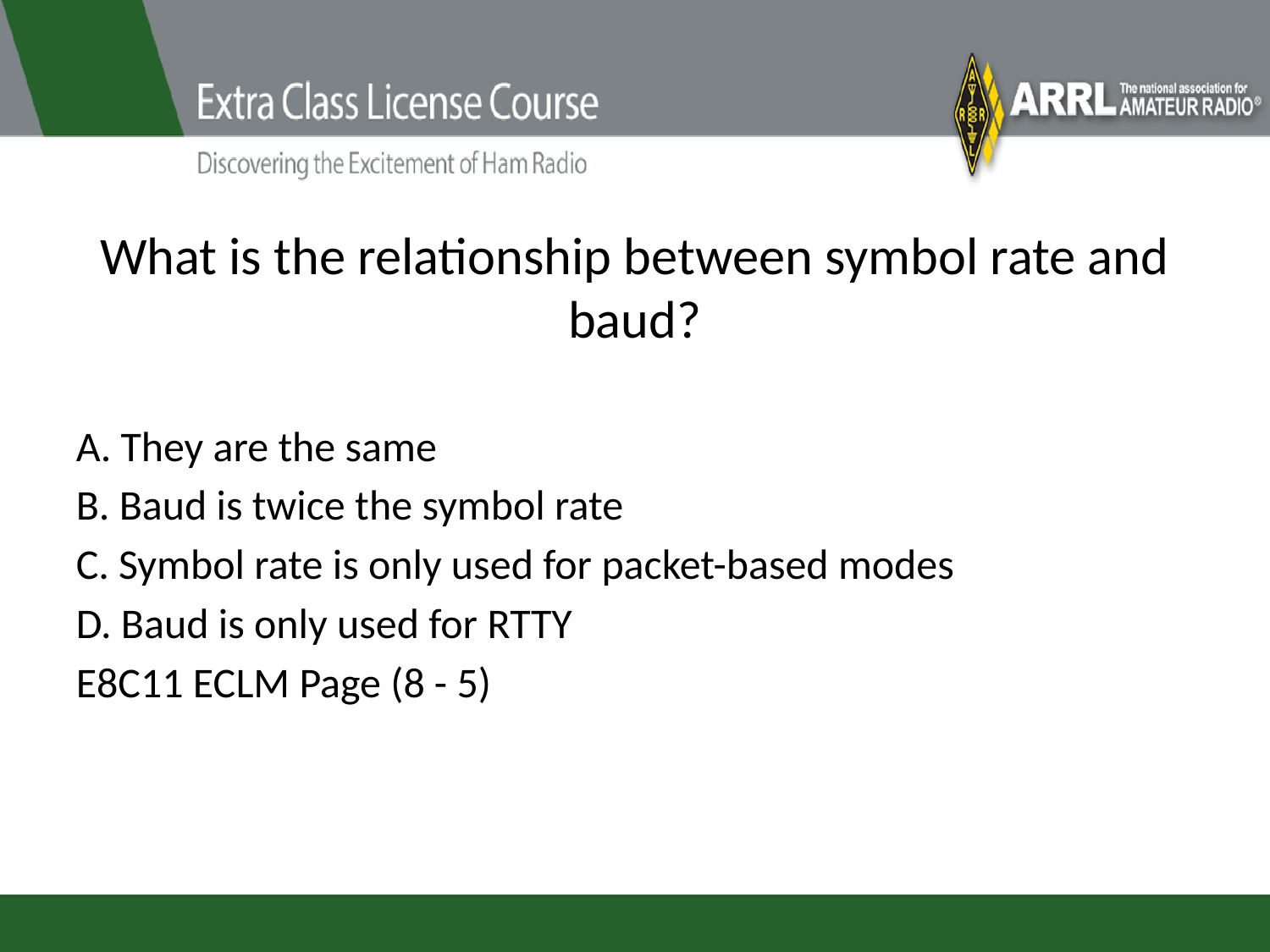

# What is the relationship between symbol rate and baud?
A. They are the same
B. Baud is twice the symbol rate
C. Symbol rate is only used for packet-based modes
D. Baud is only used for RTTY
E8C11 ECLM Page (8 - 5)